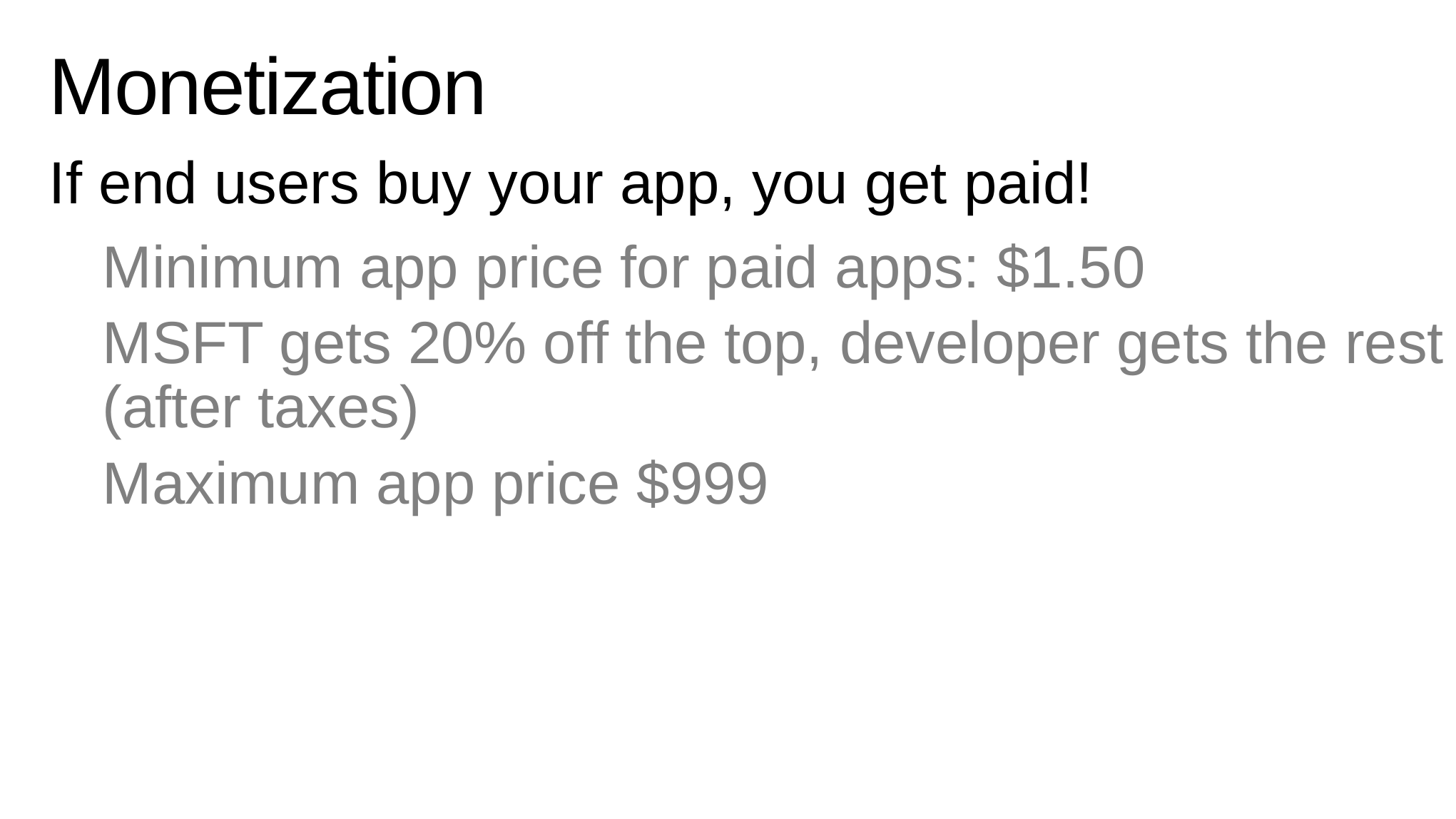

# Monetization
If end users buy your app, you get paid!
Minimum app price for paid apps: $1.50
MSFT gets 20% off the top, developer gets the rest (after taxes)
Maximum app price $999